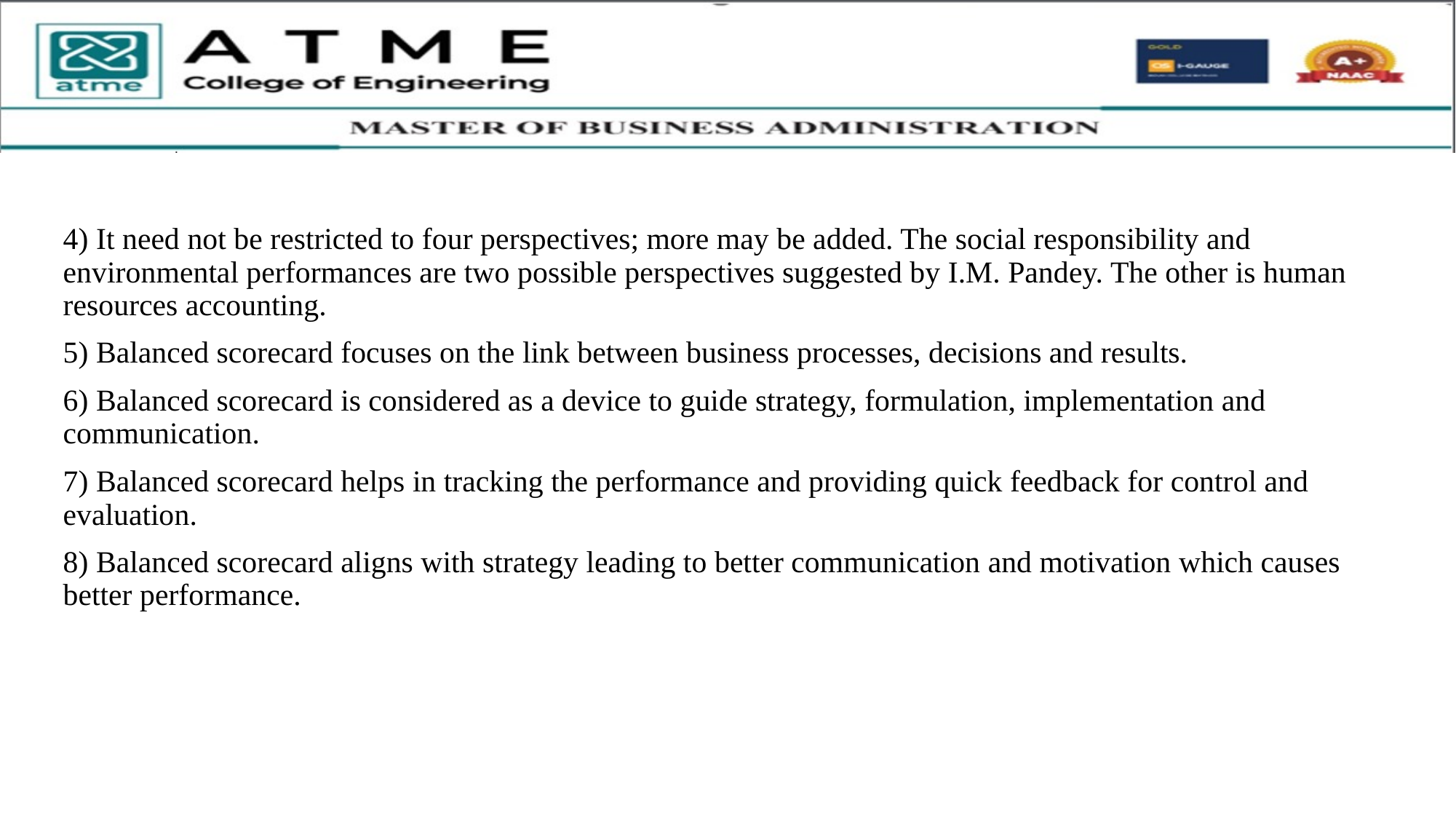

4) It need not be restricted to four perspectives; more may be added. The social responsibility and environmental performances are two possible perspectives suggested by I.M. Pandey. The other is human resources accounting.
5) Balanced scorecard focuses on the link between business processes, decisions and results.
6) Balanced scorecard is considered as a device to guide strategy, formulation, implementation and communication.
7) Balanced scorecard helps in tracking the performance and providing quick feedback for control and evaluation.
8) Balanced scorecard aligns with strategy leading to better communication and motivation which causes better performance.